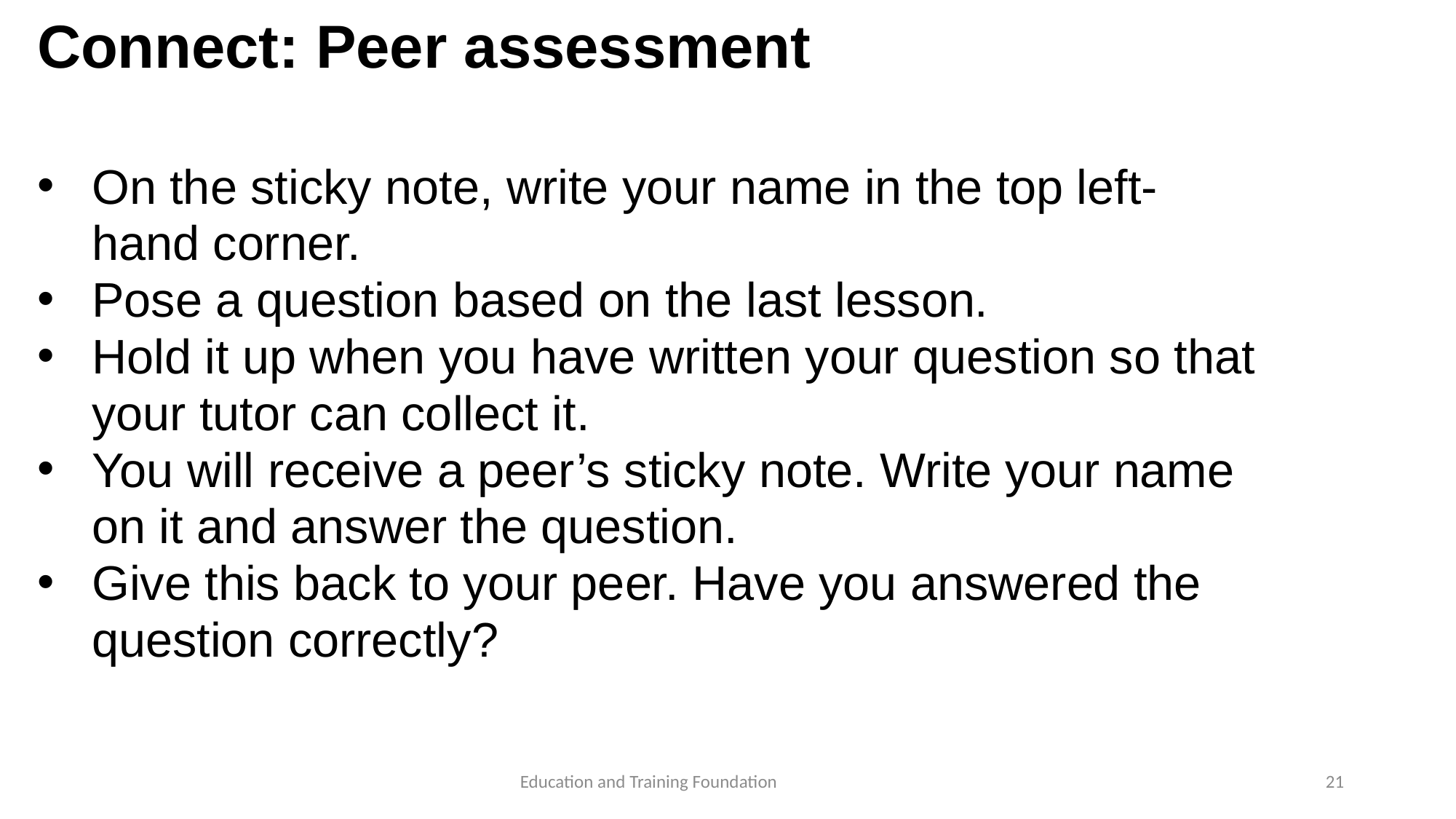

# Connect: Peer assessment
On the sticky note, write your name in the top left-hand corner.
Pose a question based on the last lesson.
Hold it up when you have written your question so that your tutor can collect it.
You will receive a peer’s sticky note. Write your name on it and answer the question.
Give this back to your peer. Have you answered the question correctly?
21
Education and Training Foundation